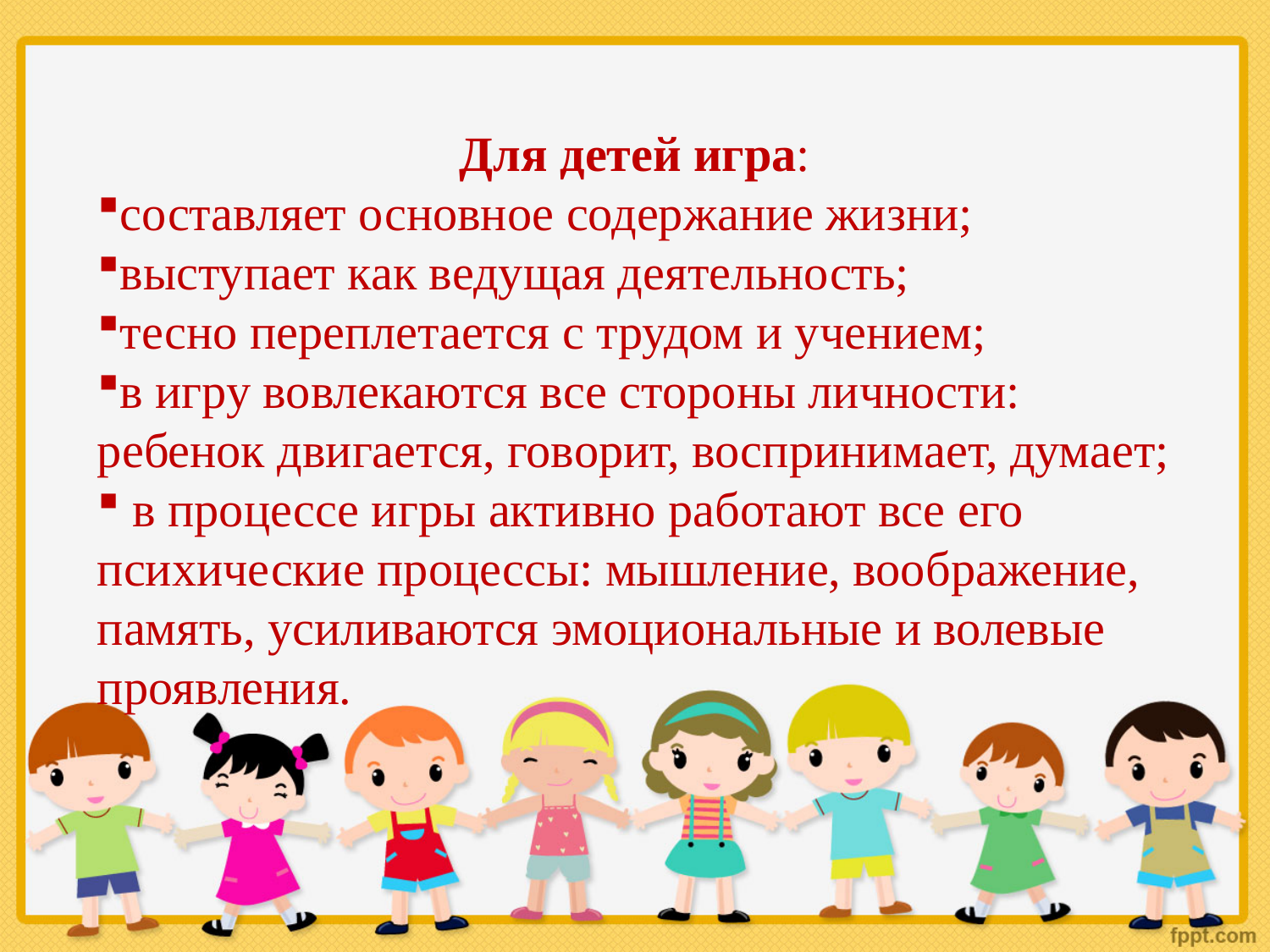

Для детей игра:
составляет основное содержание жизни;
выступает как ведущая деятельность;
тесно переплетается с трудом и учением;
в игру вовлекаются все стороны личности: ребенок двигается, говорит, воспринимает, думает;
 в процессе игры активно работают все его психические процессы: мышление, воображение, память, усиливаются эмоциональные и волевые проявления.